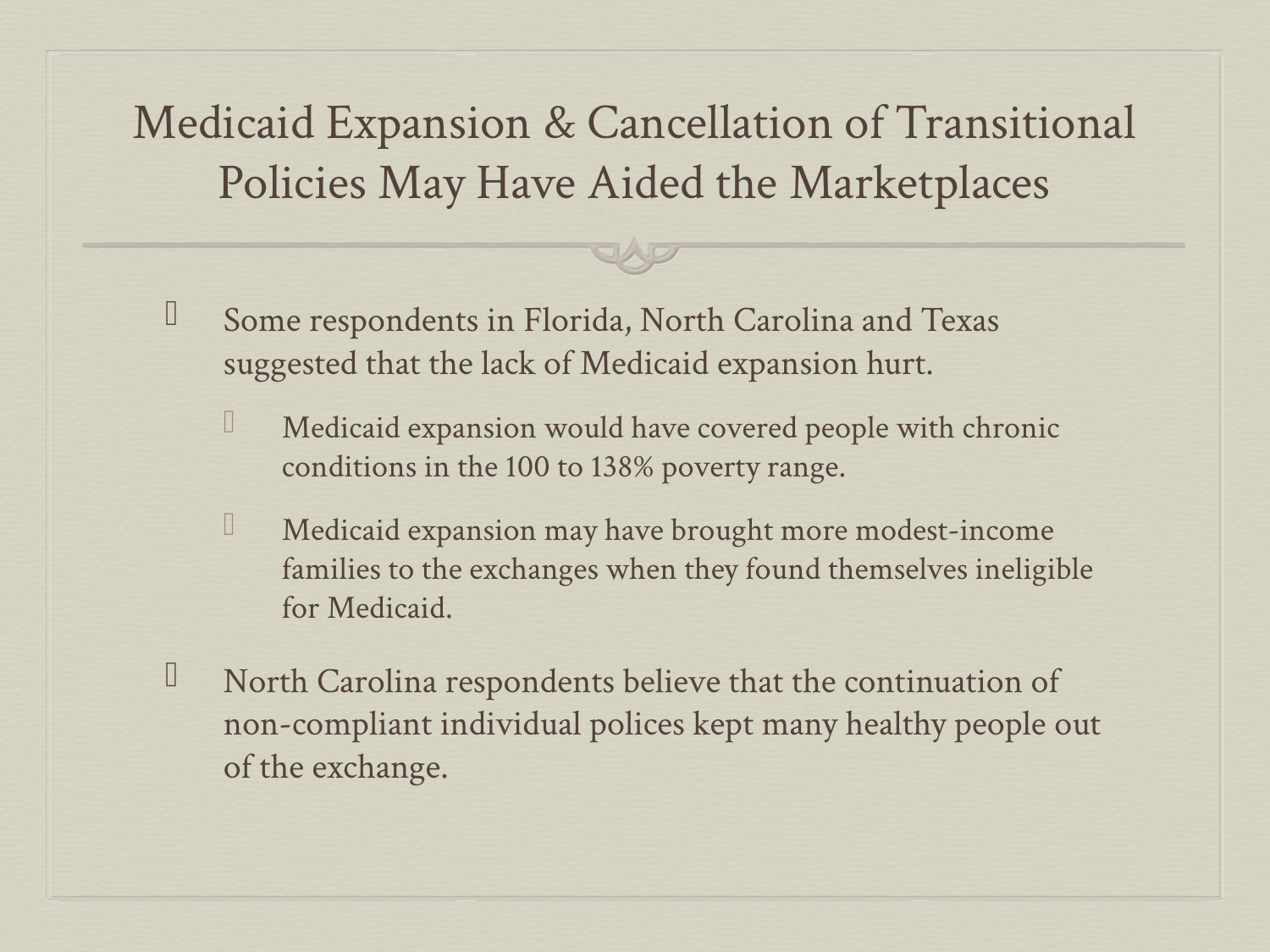

# Medicaid Expansion & Cancellation of Transitional Policies May Have Aided the Marketplaces
Some respondents in Florida, North Carolina and Texas suggested that the lack of Medicaid expansion hurt.
Medicaid expansion would have covered people with chronic conditions in the 100 to 138% poverty range.
Medicaid expansion may have brought more modest-income families to the exchanges when they found themselves ineligible for Medicaid.
North Carolina respondents believe that the continuation of non-compliant individual polices kept many healthy people out of the exchange.